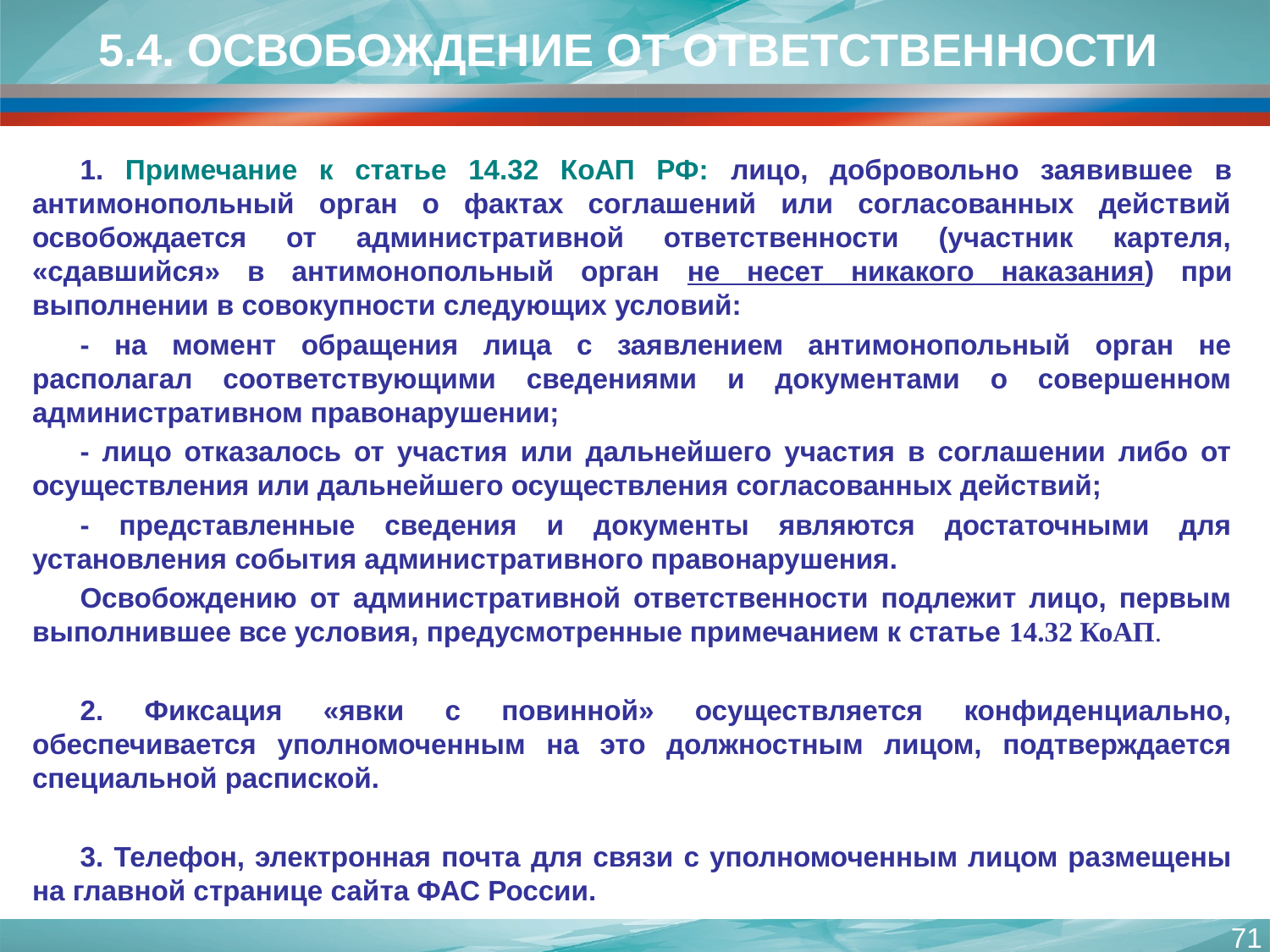

5.4. ОСВОБОЖДЕНИЕ ОТ ОТВЕТСТВЕННОСТИ
1. Примечание к статье 14.32 КоАП РФ: лицо, добровольно заявившее в антимонопольный орган о фактах соглашений или согласованных действий освобождается от административной ответственности (участник картеля, «сдавшийся» в антимонопольный орган не несет никакого наказания) при выполнении в совокупности следующих условий:
- на момент обращения лица с заявлением антимонопольный орган не располагал соответствующими сведениями и документами о совершенном административном правонарушении;
- лицо отказалось от участия или дальнейшего участия в соглашении либо от осуществления или дальнейшего осуществления согласованных действий;
- представленные сведения и документы являются достаточными для установления события административного правонарушения.
Освобождению от административной ответственности подлежит лицо, первым выполнившее все условия, предусмотренные примечанием к статье 14.32 КоАП.

2. Фиксация «явки с повинной» осуществляется конфиденциально, обеспечивается уполномоченным на это должностным лицом, подтверждается специальной распиской.

3. Телефон, электронная почта для связи с уполномоченным лицом размещены на главной странице сайта ФАС России.
71